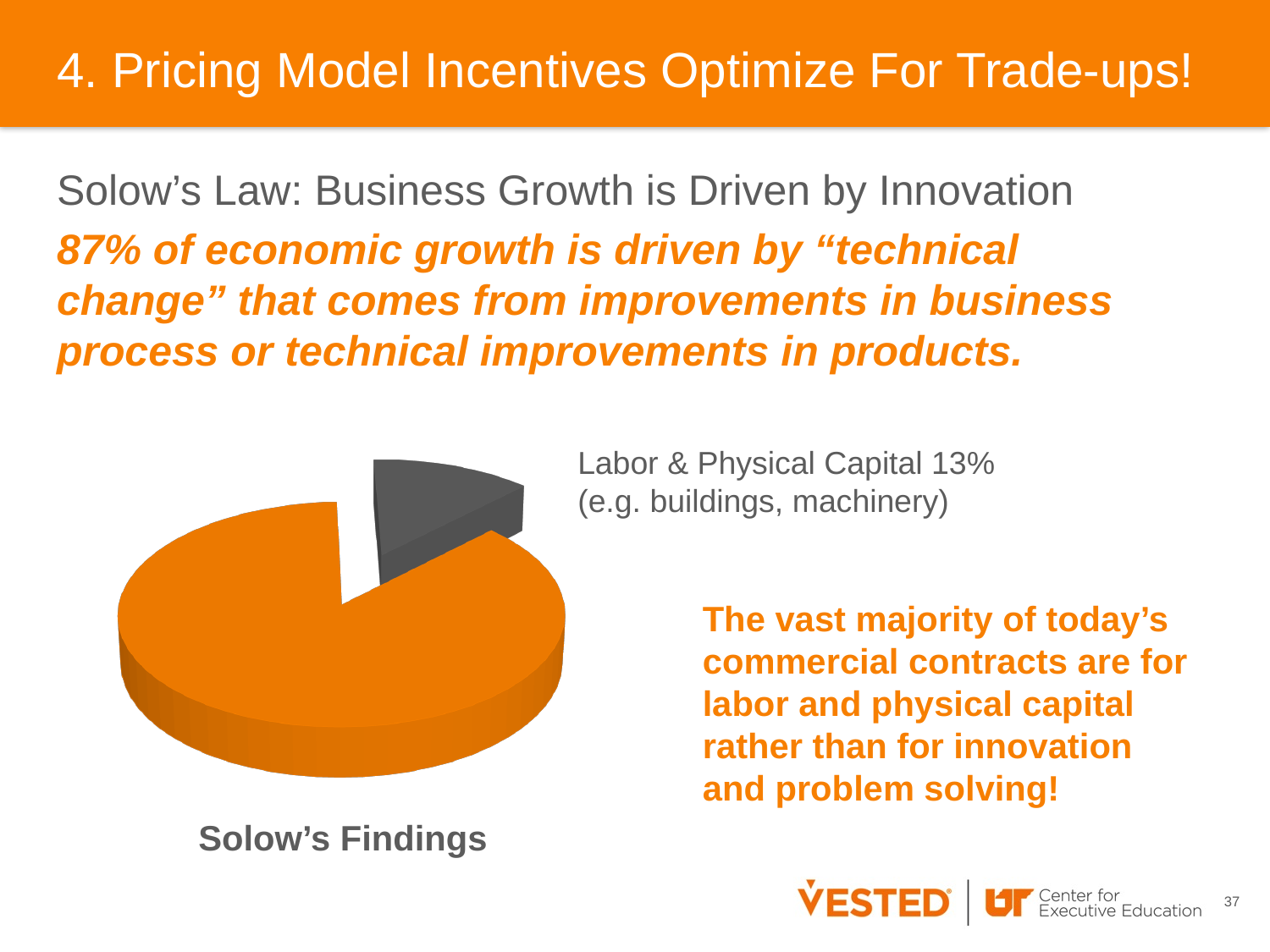

# 4. Pricing Model Incentives Optimize For Trade-ups!
Solow’s Law: Business Growth is Driven by Innovation
87% of economic growth is driven by “technical change” that comes from improvements in business process or technical improvements in products.

[unsupported chart]

Labor & Physical Capital 13%
(e.g. buildings, machinery)
The vast majority of today’s commercial contracts are for labor and physical capital rather than for innovation and problem solving!
Solow’s Findings
37